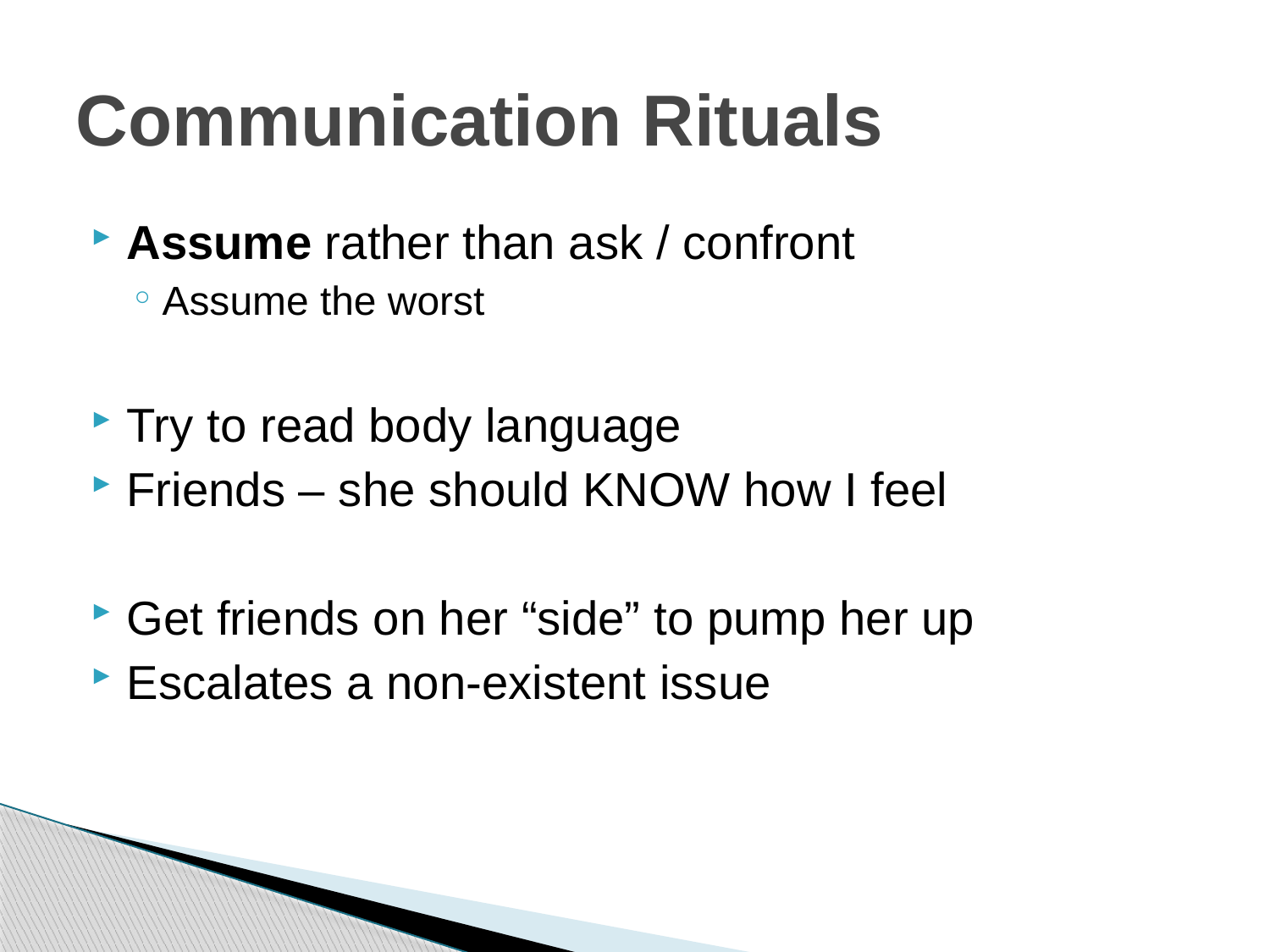

# Communication Rituals
Assume rather than ask / confront
Assume the worst

Try to read body language
Friends – she should KNOW how I feel

Get friends on her “side” to pump her up
Escalates a non-existent issue